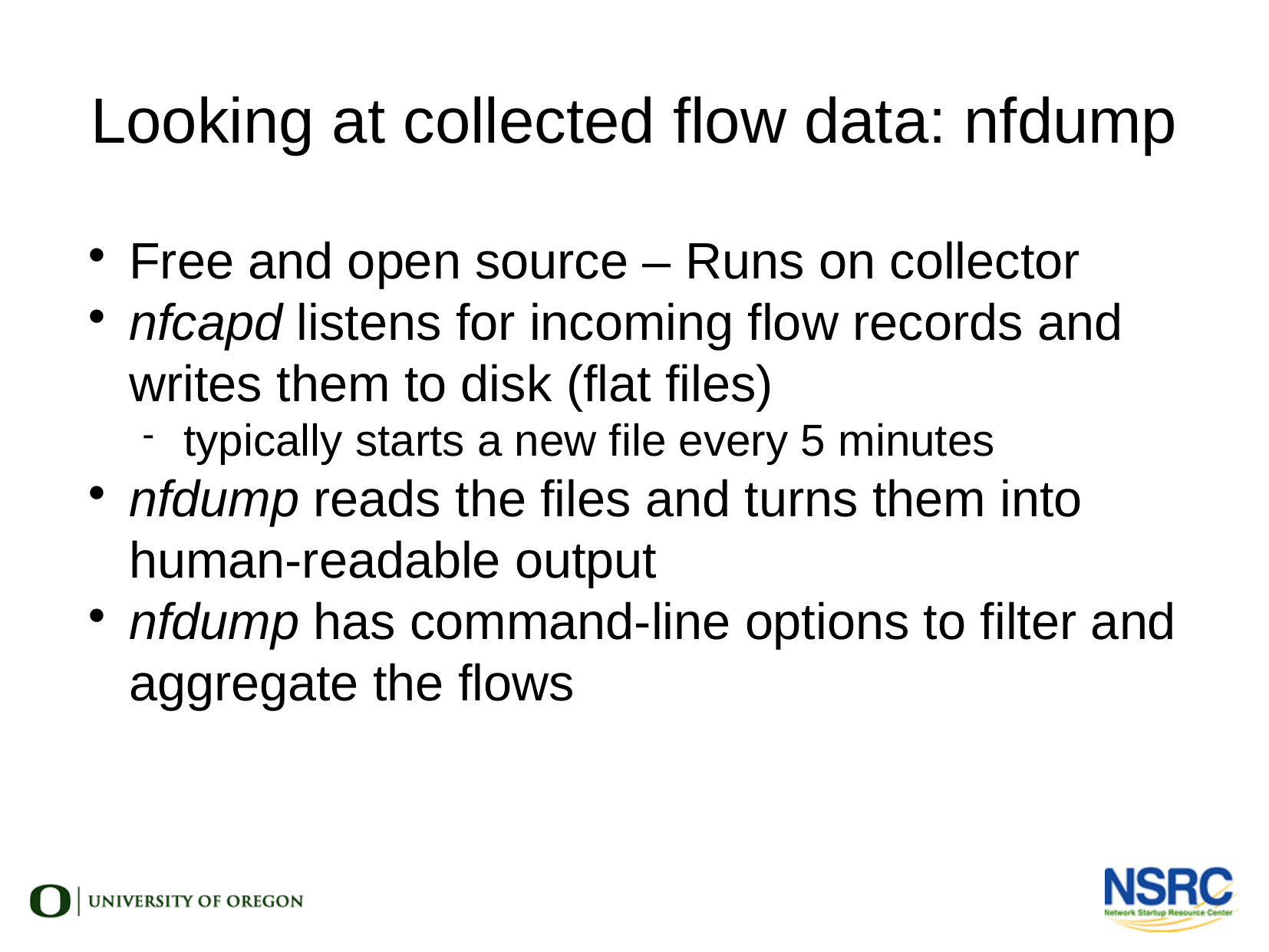

Looking at collected flow data: nfdump
Free and open source – Runs on collector
nfcapd listens for incoming flow records and writes them to disk (flat files)
typically starts a new file every 5 minutes
nfdump reads the files and turns them into human-readable output
nfdump has command-line options to filter and aggregate the flows